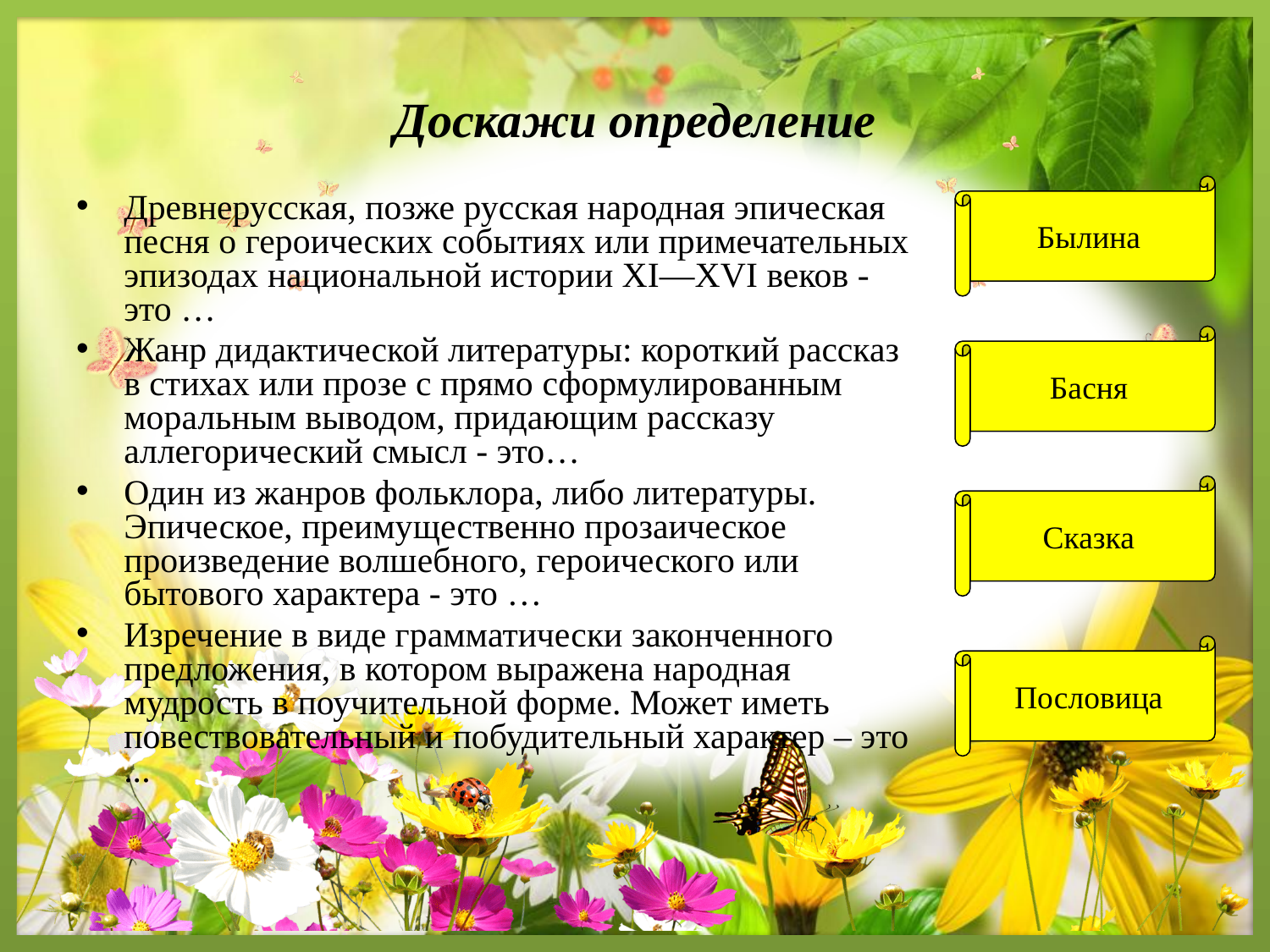

Доскажи определение
Былина
Древнерусская, позже русская народная эпическая песня о героических событиях или примечательных эпизодах национальной истории XI—XVI веков - это …
Жанр дидактической литературы: короткий рассказ в стихах или прозе с прямо сформулированным моральным выводом, придающим рассказу аллегорический смысл - это…
Один из жанров фольклора, либо литературы. Эпическое, преимущественно прозаическое произведение волшебного, героического или бытового характера - это …
Изречение в виде грамматически законченного предложения, в котором выражена народная мудрость в поучительной форме. Может иметь повествовательный и побудительный характер – это ...
Басня
Сказка
Пословица